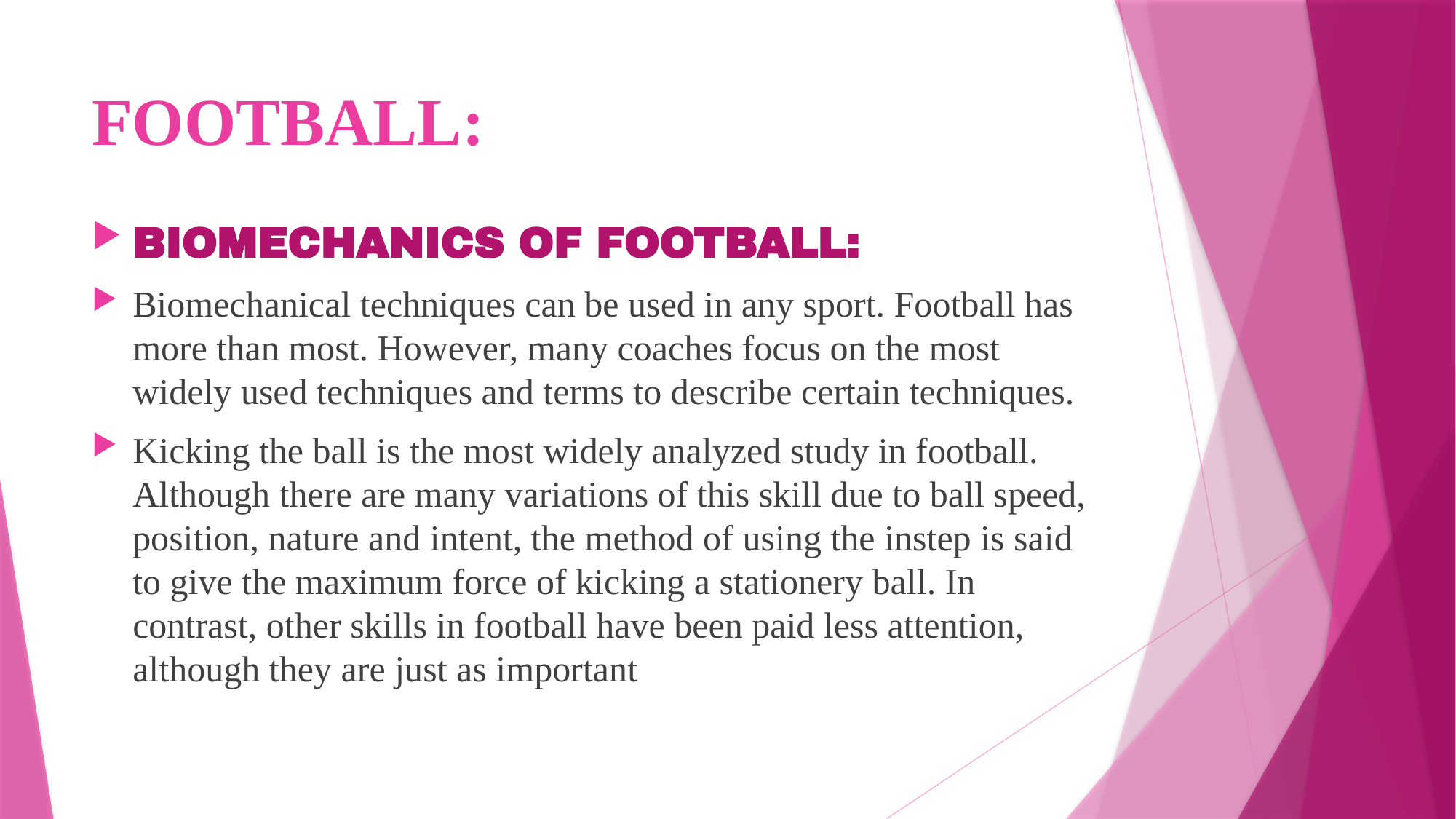

# FOOTBALL:
BIOMECHANICS OF FOOTBALL:
Biomechanical techniques can be used in any sport. Football has more than most. However, many coaches focus on the most widely used techniques and terms to describe certain techniques.
Kicking the ball is the most widely analyzed study in football. Although there are many variations of this skill due to ball speed, position, nature and intent, the method of using the instep is said to give the maximum force of kicking a stationery ball. In contrast, other skills in football have been paid less attention, although they are just as important